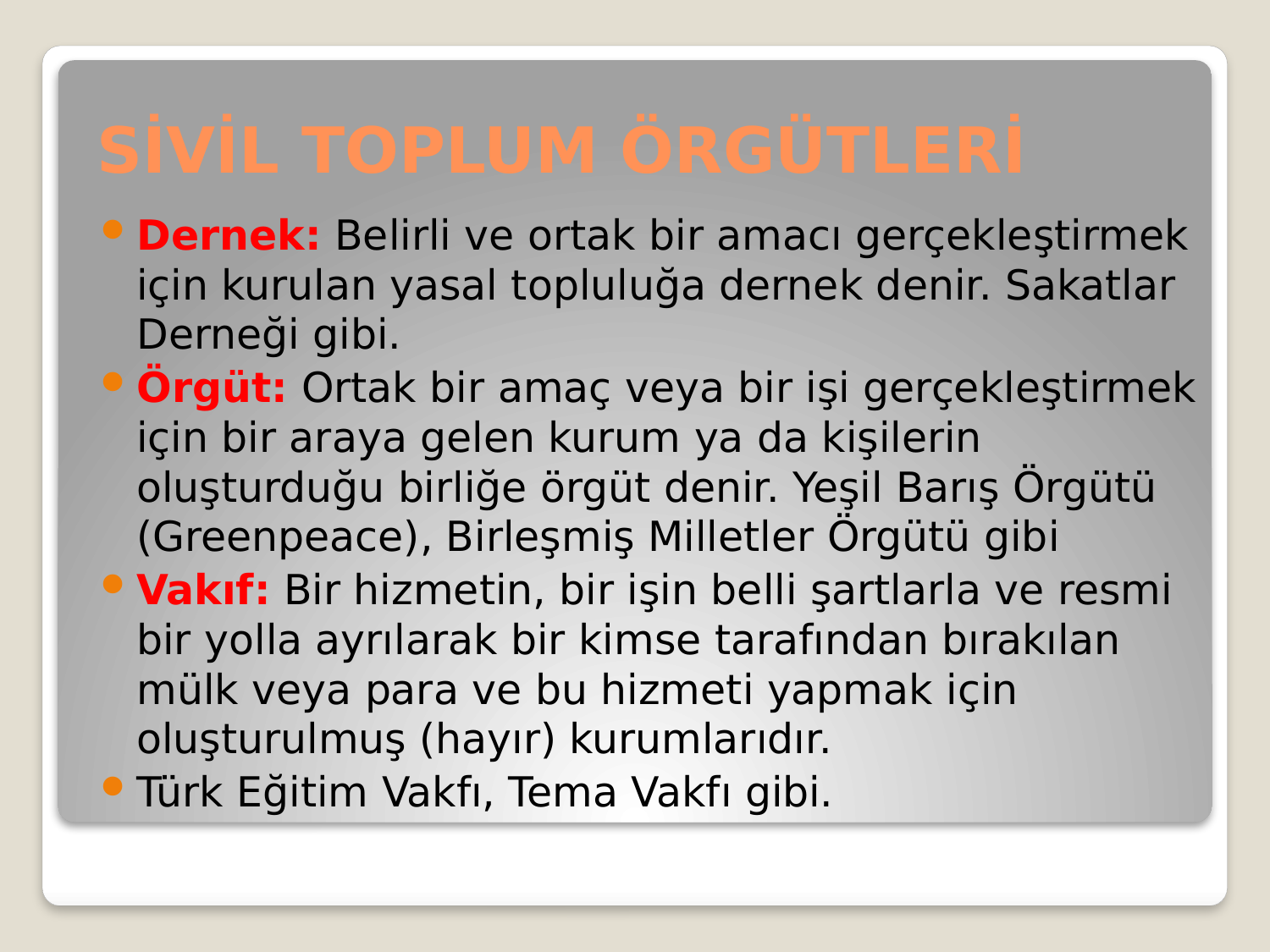

# SİVİL TOPLUM ÖRGÜTLERİ
Dernek: Belirli ve ortak bir amacı gerçekleştirmek için kurulan yasal topluluğa dernek denir. Sakatlar Derneği gibi.
Örgüt: Ortak bir amaç veya bir işi gerçekleştirmek için bir araya gelen kurum ya da kişilerin oluşturduğu birliğe örgüt denir. Yeşil Barış Örgütü (Greenpeace), Birleşmiş Milletler Örgütü gibi
Vakıf: Bir hizmetin, bir işin belli şartlarla ve resmi bir yolla ayrılarak bir kimse tarafından bırakılan mülk veya para ve bu hizmeti yapmak için oluşturulmuş (hayır) kurumlarıdır.
Türk Eğitim Vakfı, Tema Vakfı gibi.